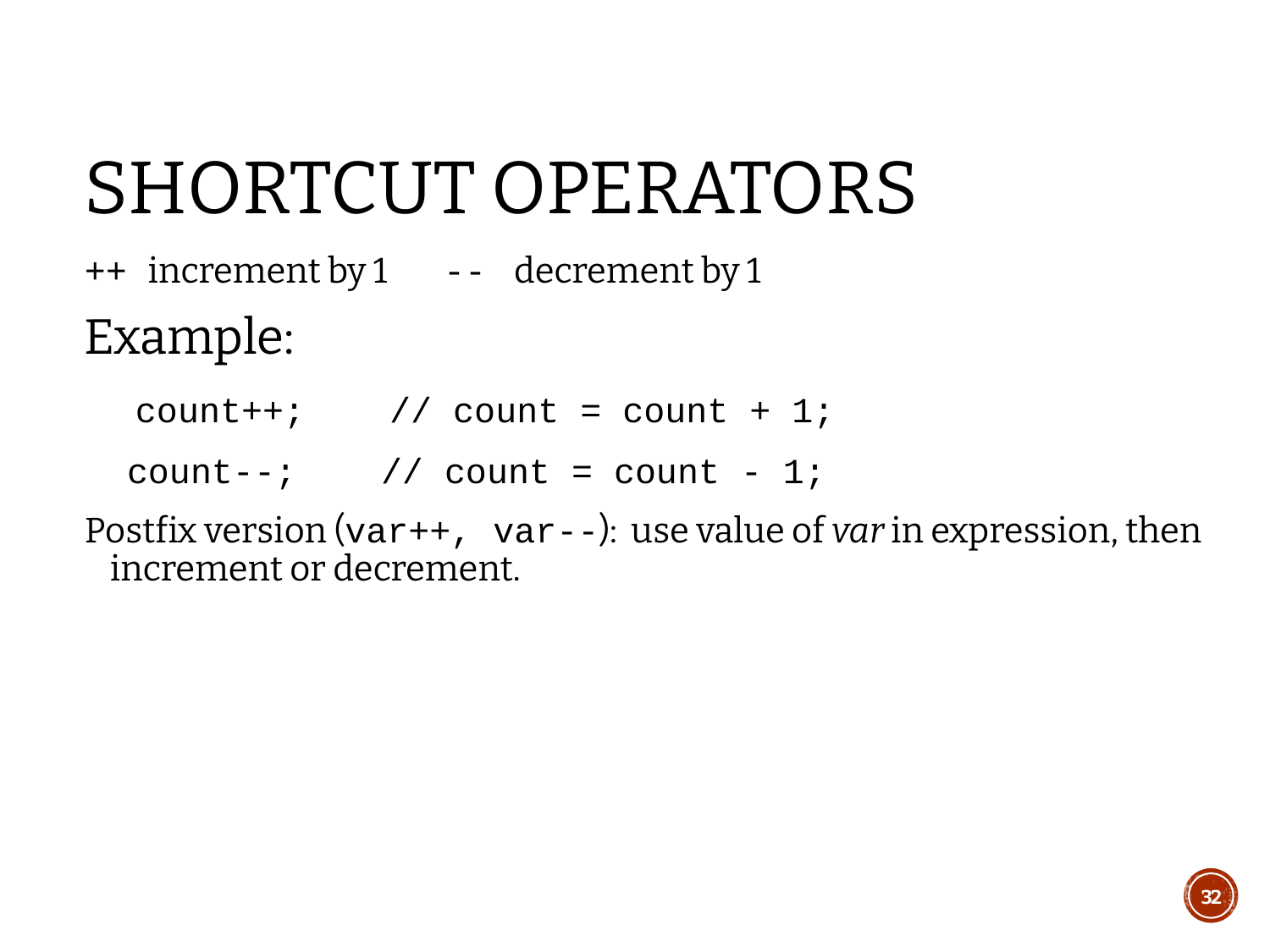

# Shortcut Operators
++   increment by 1      --    decrement by 1
Example:
  count++;    // count = count + 1;
  count--;    // count = count - 1;
Postfix version (var++, var--):  use value of var in expression, then increment or decrement.
32